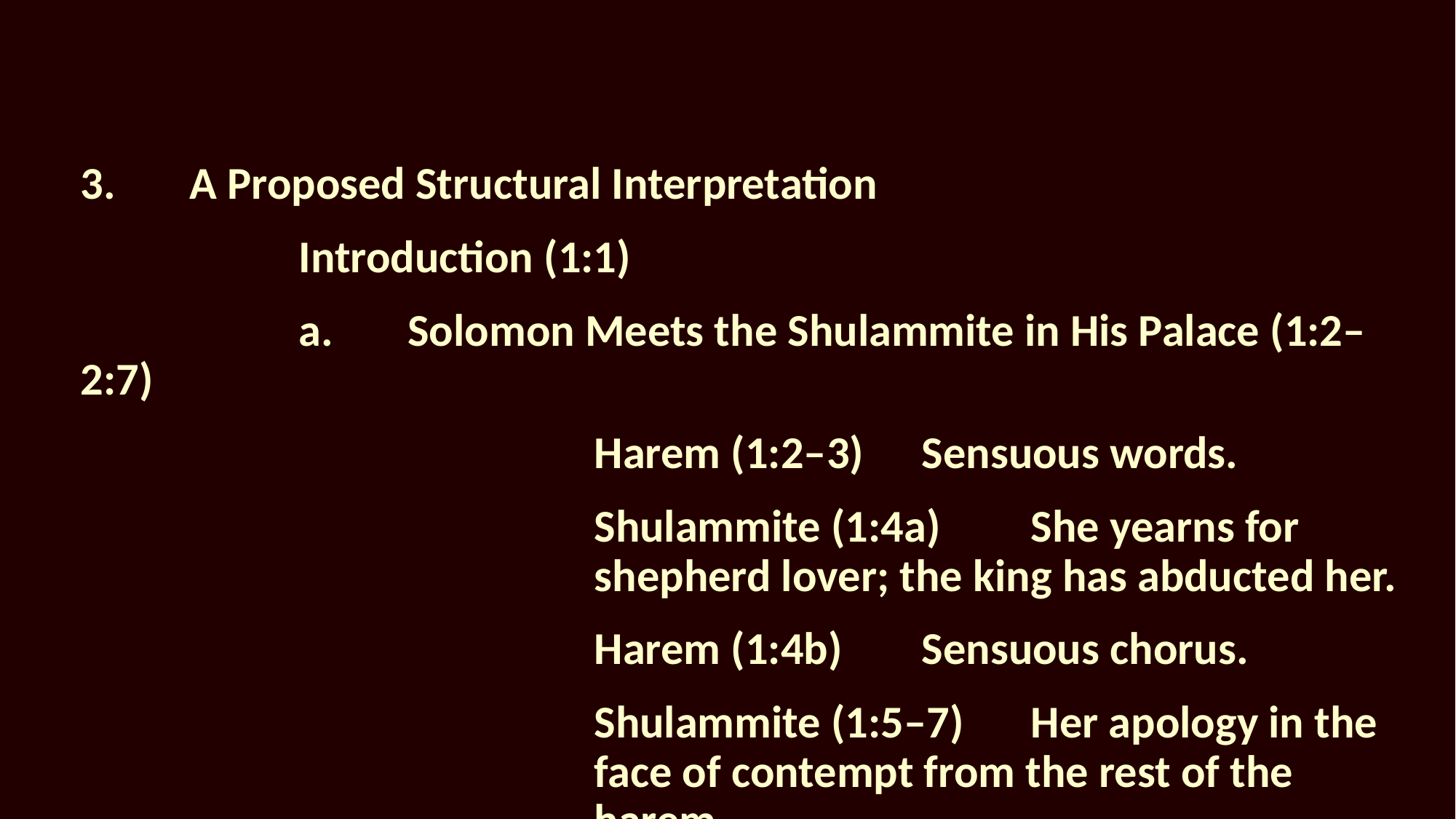

3.	A Proposed Structural Interpretation
		Introduction (1:1)
		a.	Solomon Meets the Shulammite in His Palace (1:2–2:7)
	Harem (1:2–3) 	Sensuous words.
	Shulammite (1:4a)	She yearns for shepherd lover; the king has abducted her.
	Harem (1:4b) 	Sensuous chorus.
	Shulammite (1:5–7)	Her apology in the face of contempt from the rest of the harem.